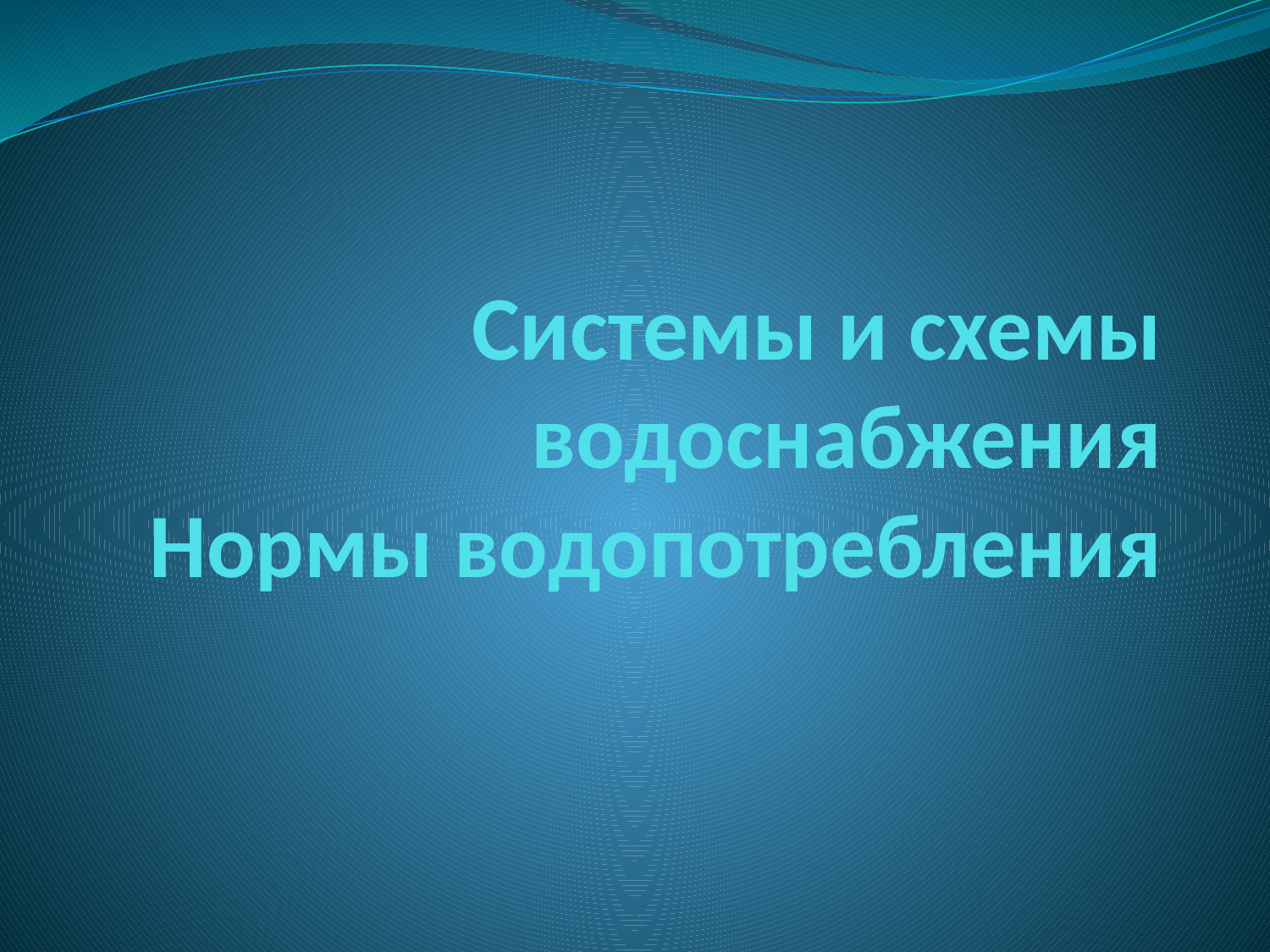

# Системы и схемы водоснабжения Нормы водопотребления